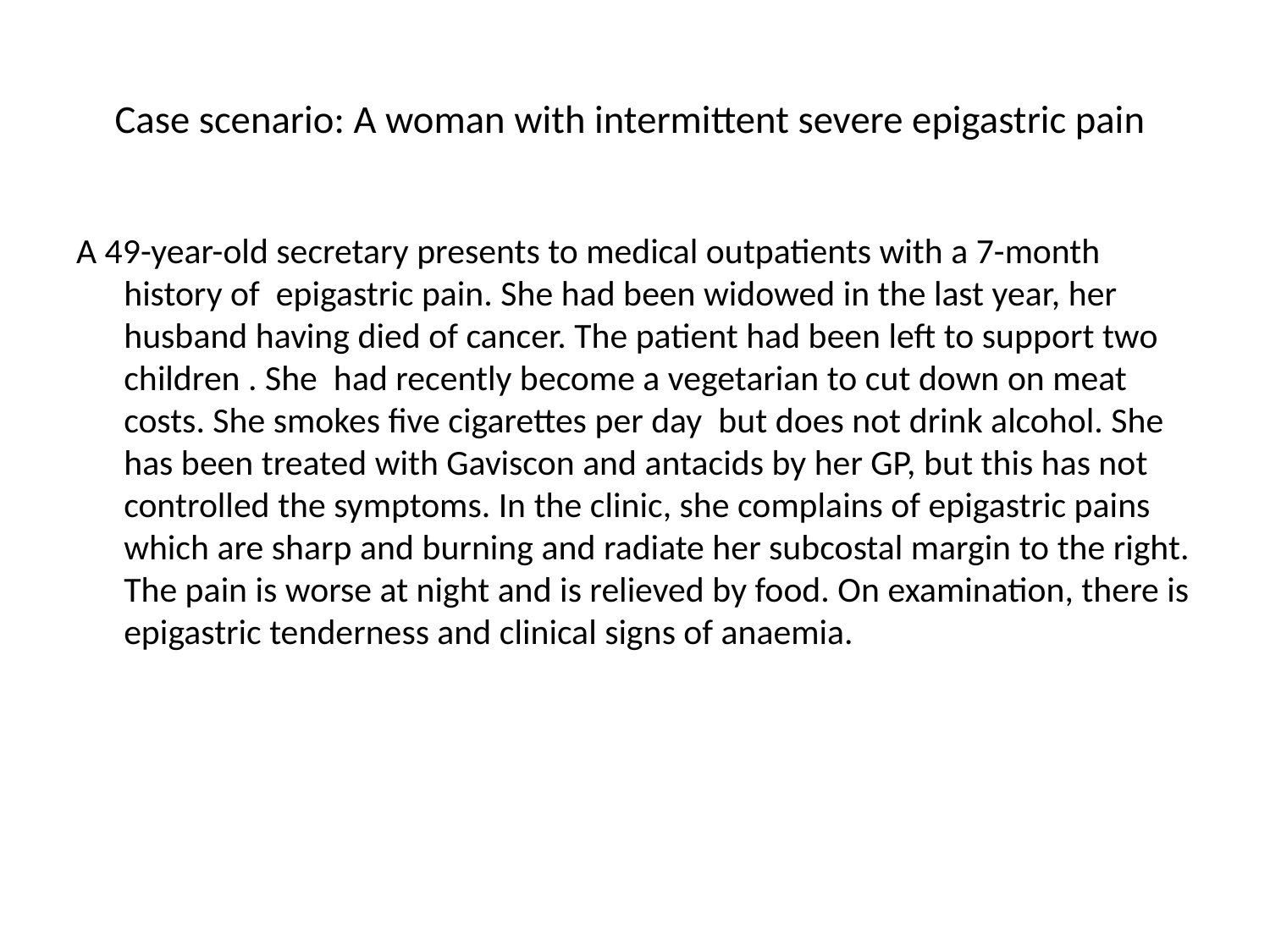

# Case scenario: A woman with intermittent severe epigastric pain
A 49-year-old secretary presents to medical outpatients with a 7-month history of  epigastric pain. She had been widowed in the last year, her husband having died of cancer. The patient had been left to support two children . She  had recently become a vegetarian to cut down on meat costs. She smokes five cigarettes per day  but does not drink alcohol. She has been treated with Gaviscon and antacids by her GP, but this has not controlled the symptoms. In the clinic, she complains of epigastric pains which are sharp and burning and radiate her subcostal margin to the right. The pain is worse at night and is relieved by food. On examination, there is epigastric tenderness and clinical signs of anaemia.